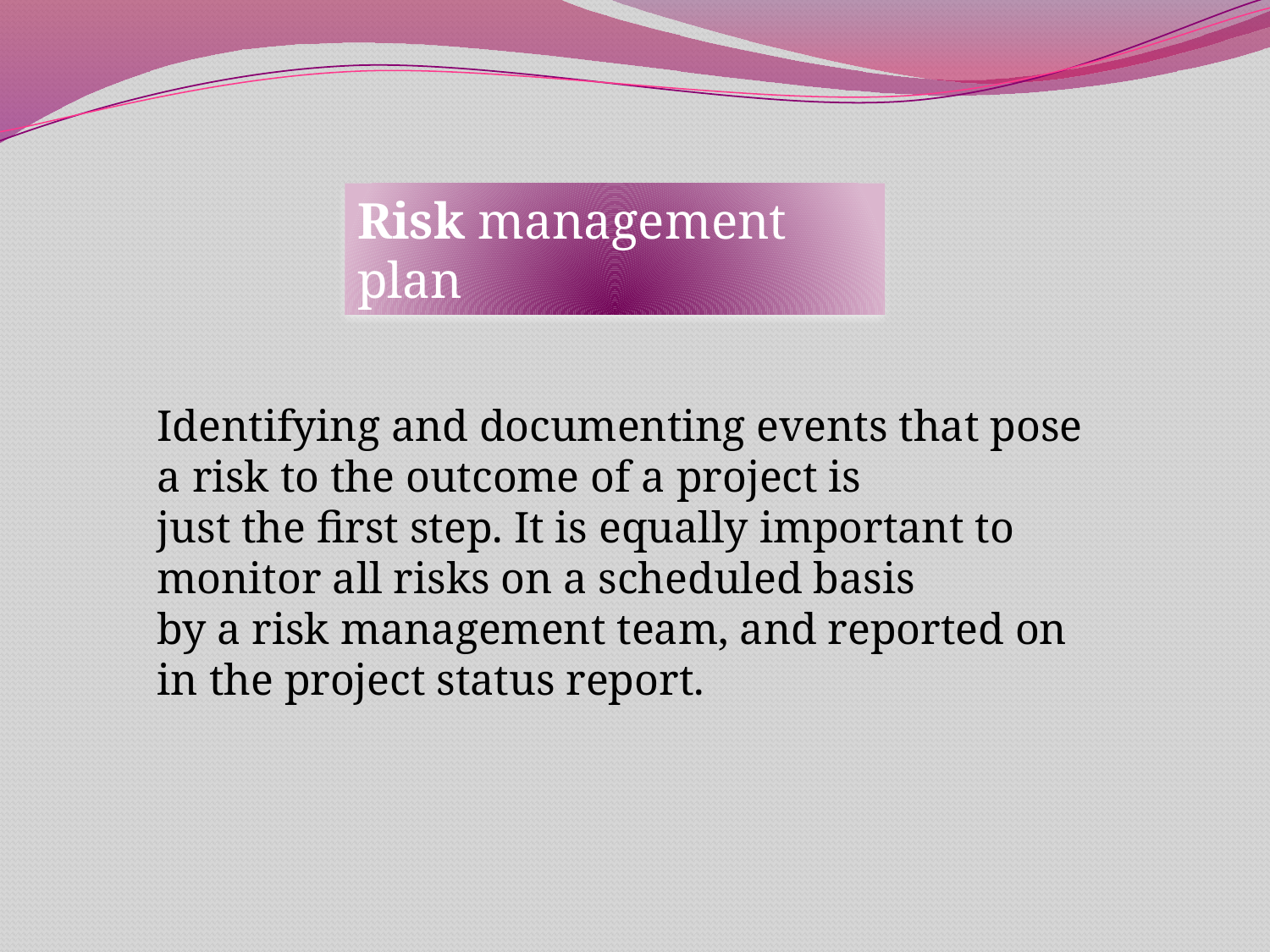

Risk management plan
Identifying and documenting events that pose a risk to the outcome of a project is
just the first step. It is equally important to monitor all risks on a scheduled basis
by a risk management team, and reported on in the project status report.